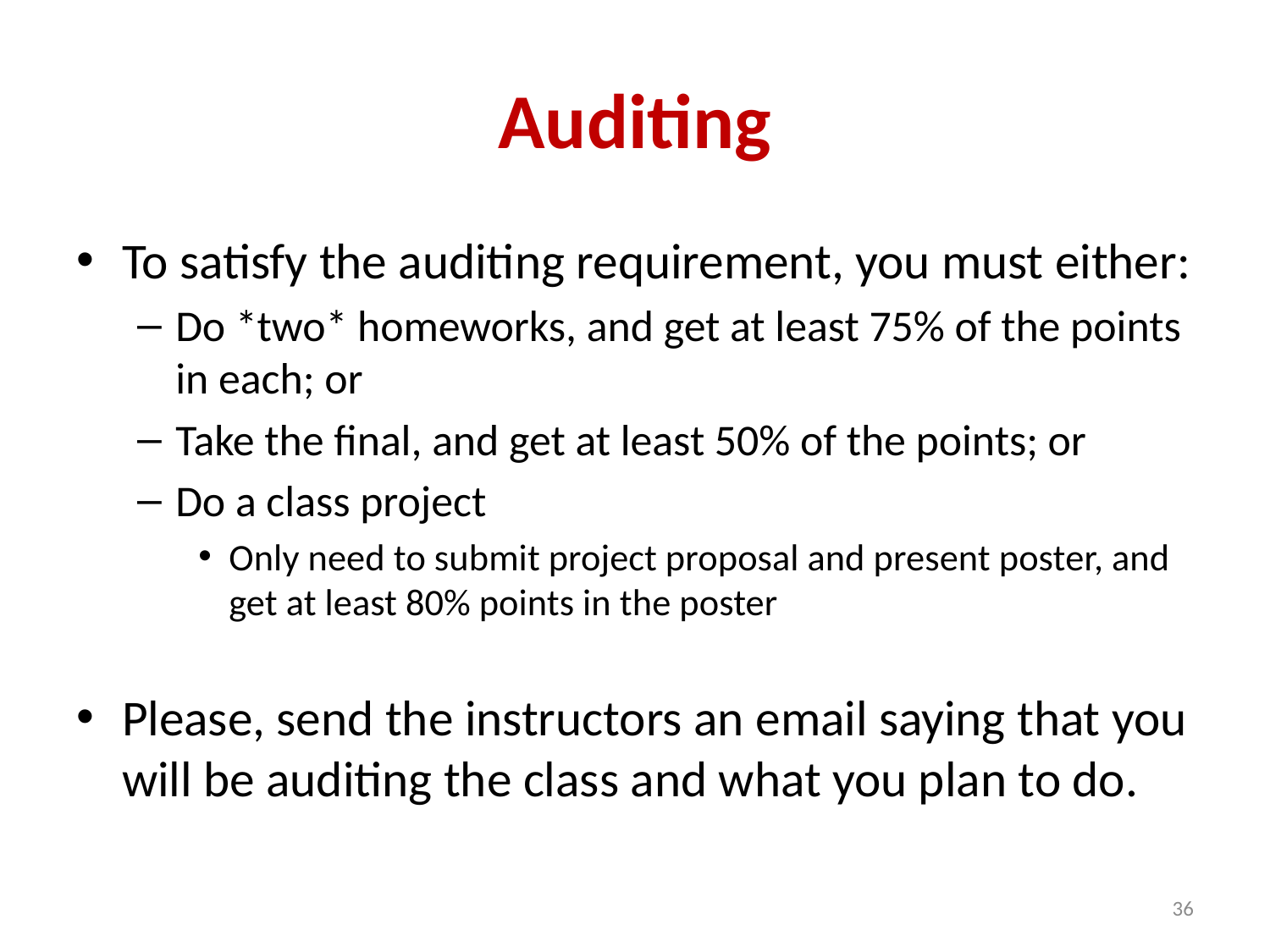

# Auditing
To satisfy the auditing requirement, you must either:
Do *two* homeworks, and get at least 75% of the points in each; or
Take the final, and get at least 50% of the points; or
Do a class project
Only need to submit project proposal and present poster, and get at least 80% points in the poster

Please, send the instructors an email saying that you will be auditing the class and what you plan to do.
36